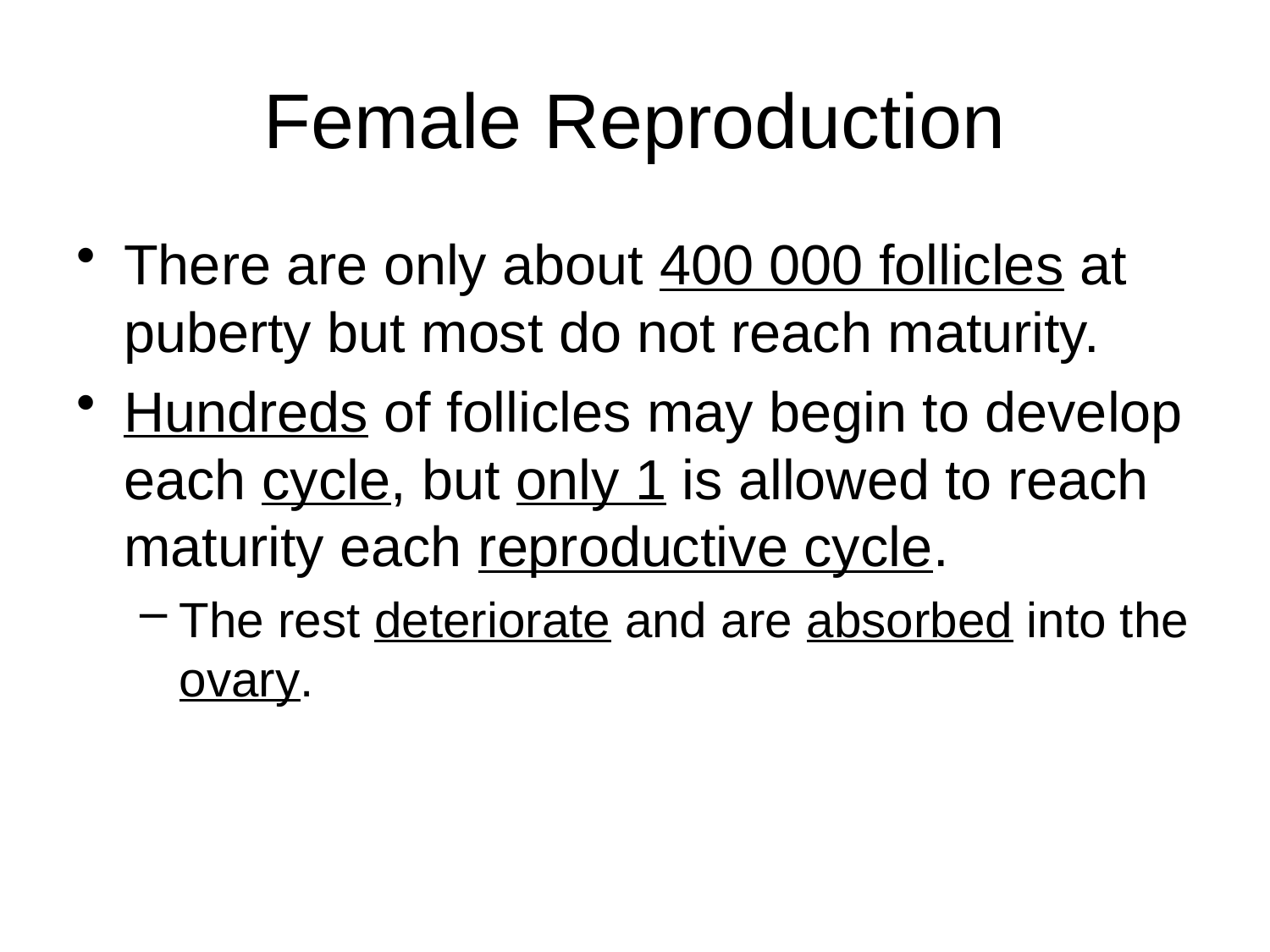

# Female Reproduction
There are only about 400 000 follicles at puberty but most do not reach maturity.
Hundreds of follicles may begin to develop each cycle, but only 1 is allowed to reach maturity each reproductive cycle.
The rest deteriorate and are absorbed into the ovary.